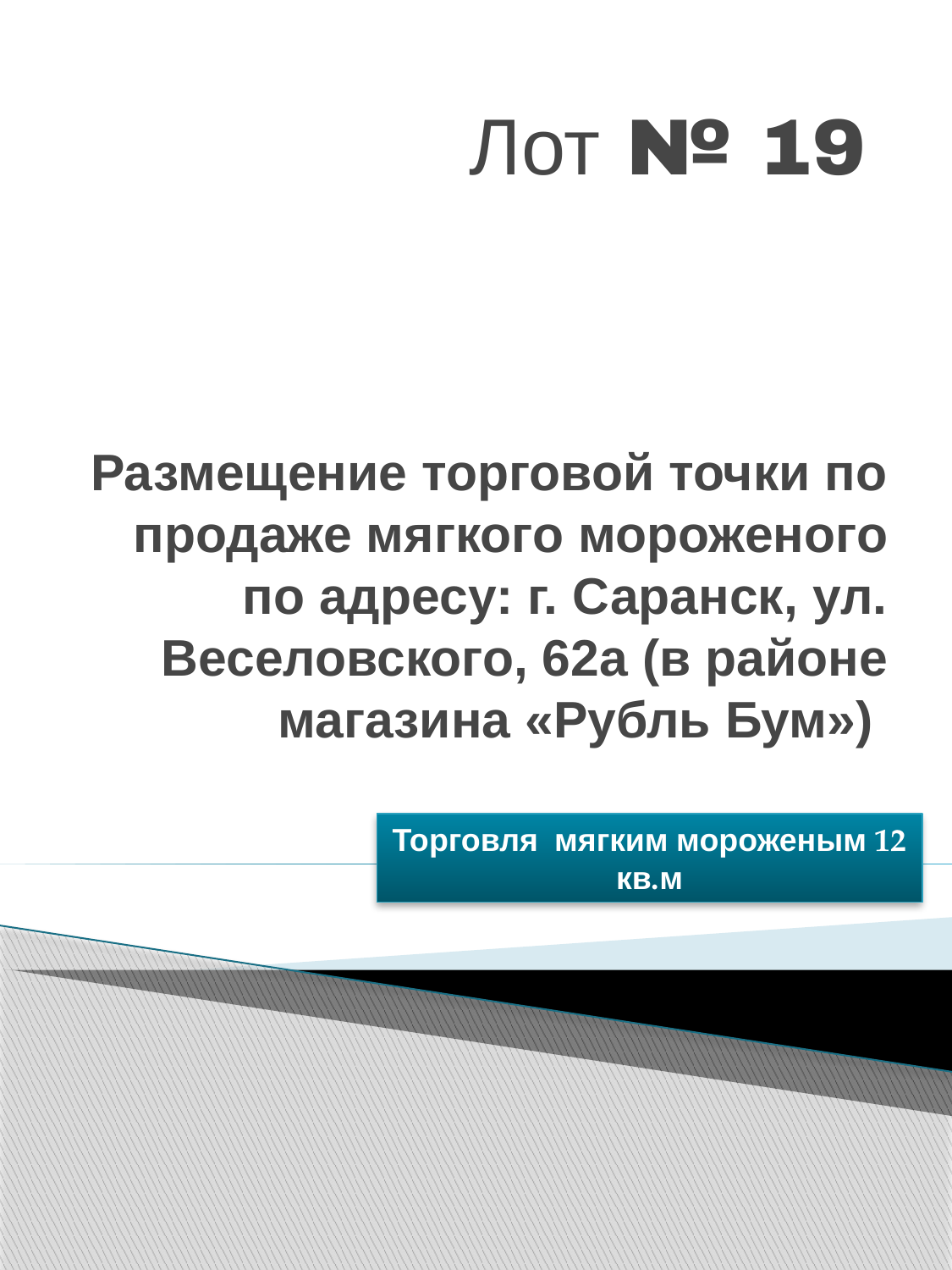

Лот № 19
# Размещение торговой точки по продаже мягкого мороженого по адресу: г. Саранск, ул. Веселовского, 62а (в районе магазина «Рубль Бум»)
Торговля  мягким мороженым 12 кв.м